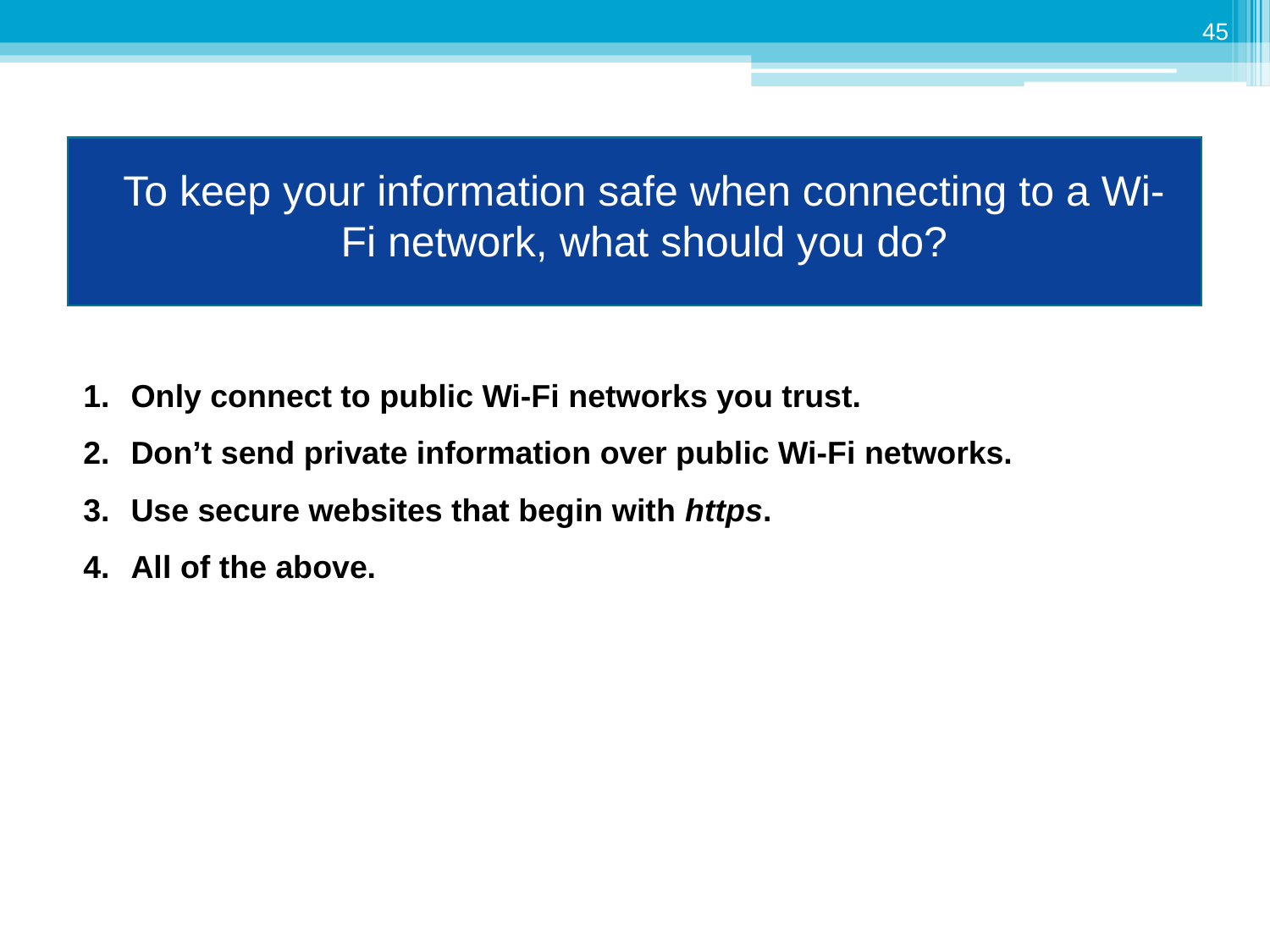

45

To keep your information safe when connecting to a Wi-Fi network, what should you do?
Only connect to public Wi-Fi networks you trust.
Don’t send private information over public Wi-Fi networks.
Use secure websites that begin with https.
All of the above.